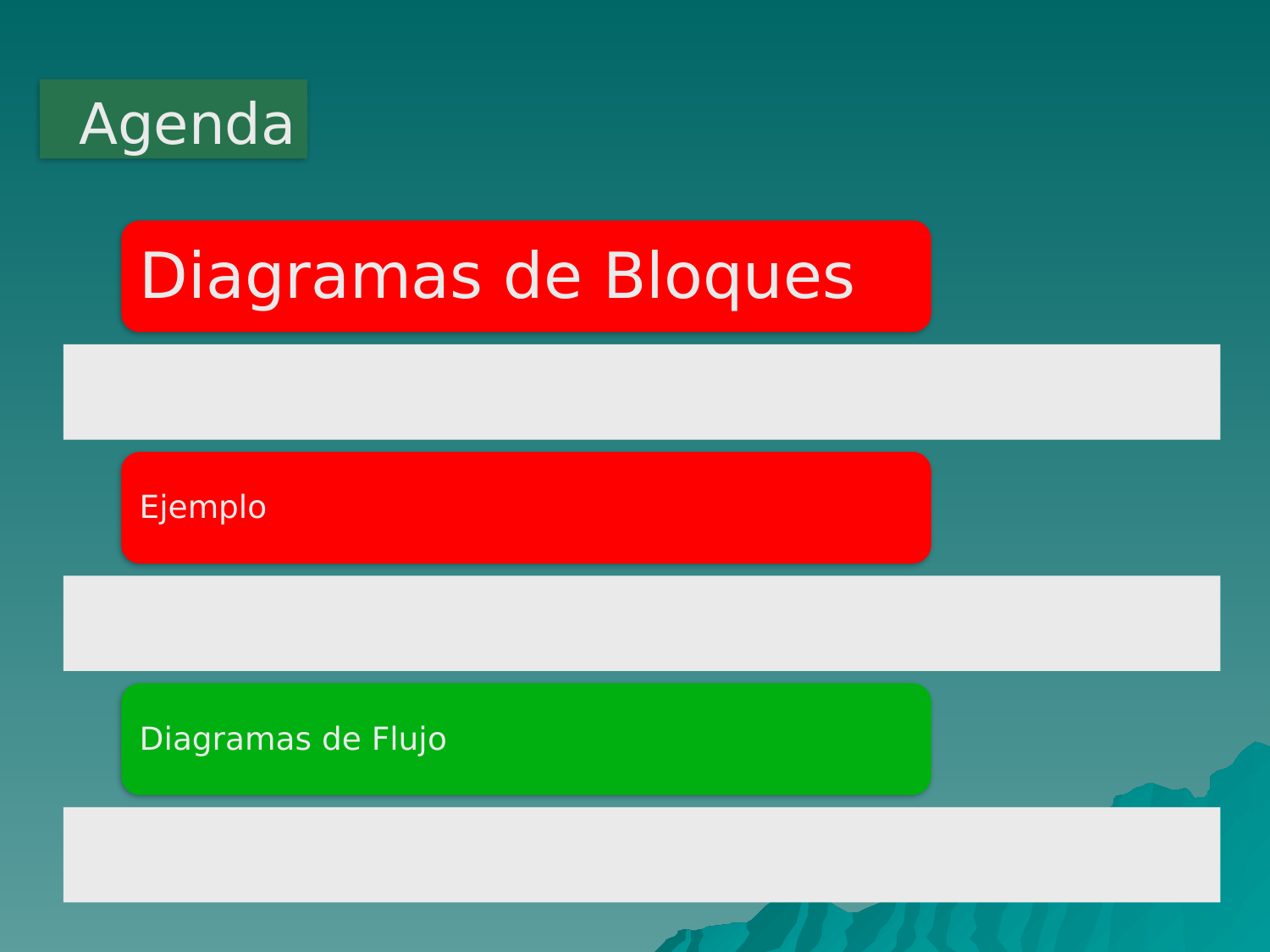

Agenda
Ejemplo
Diagramas de Flujo
Diagramas de Bloques